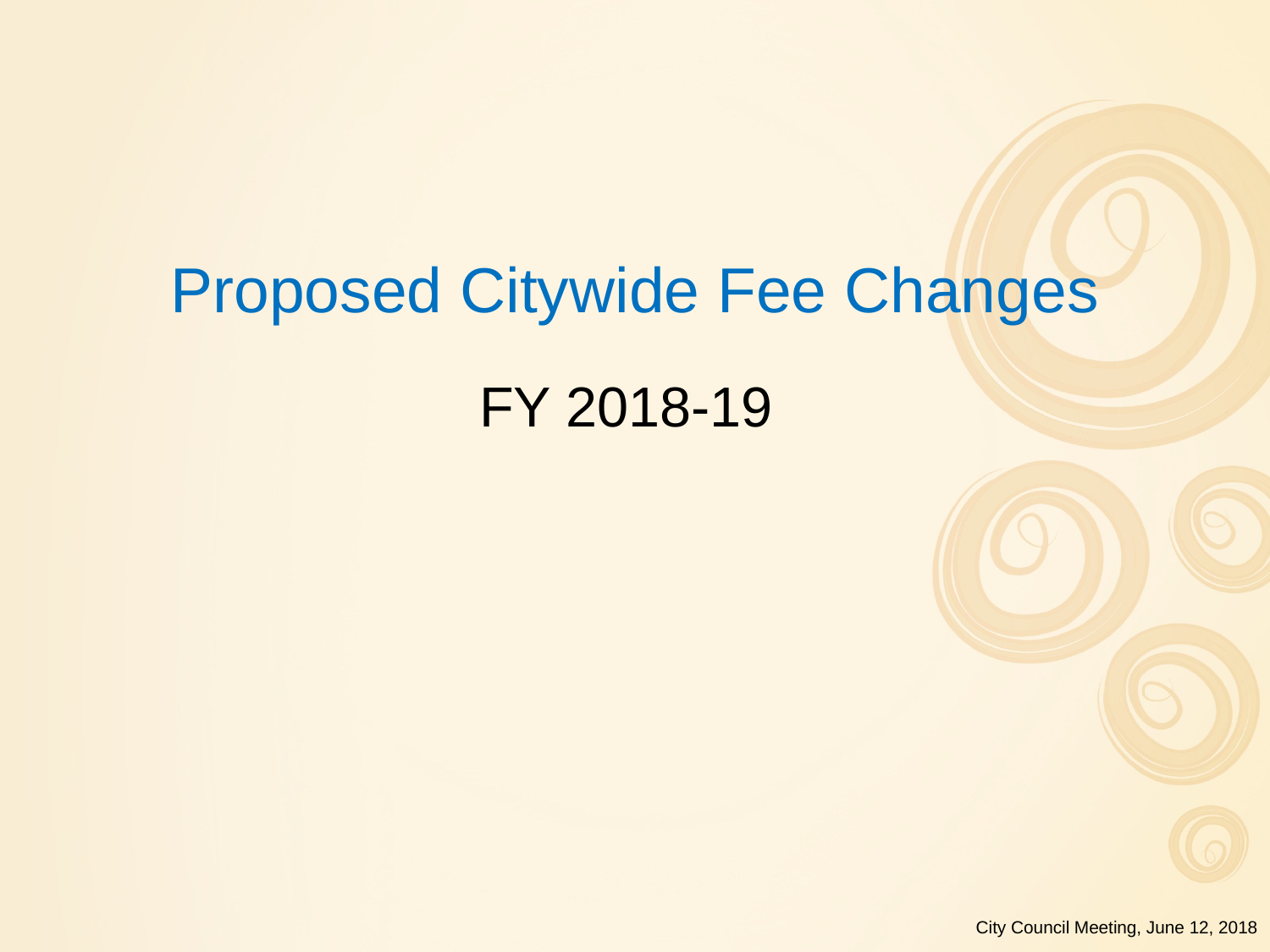

Proposed Citywide Fee Changes
FY 2018-19

City Council Meeting, June 12, 2018